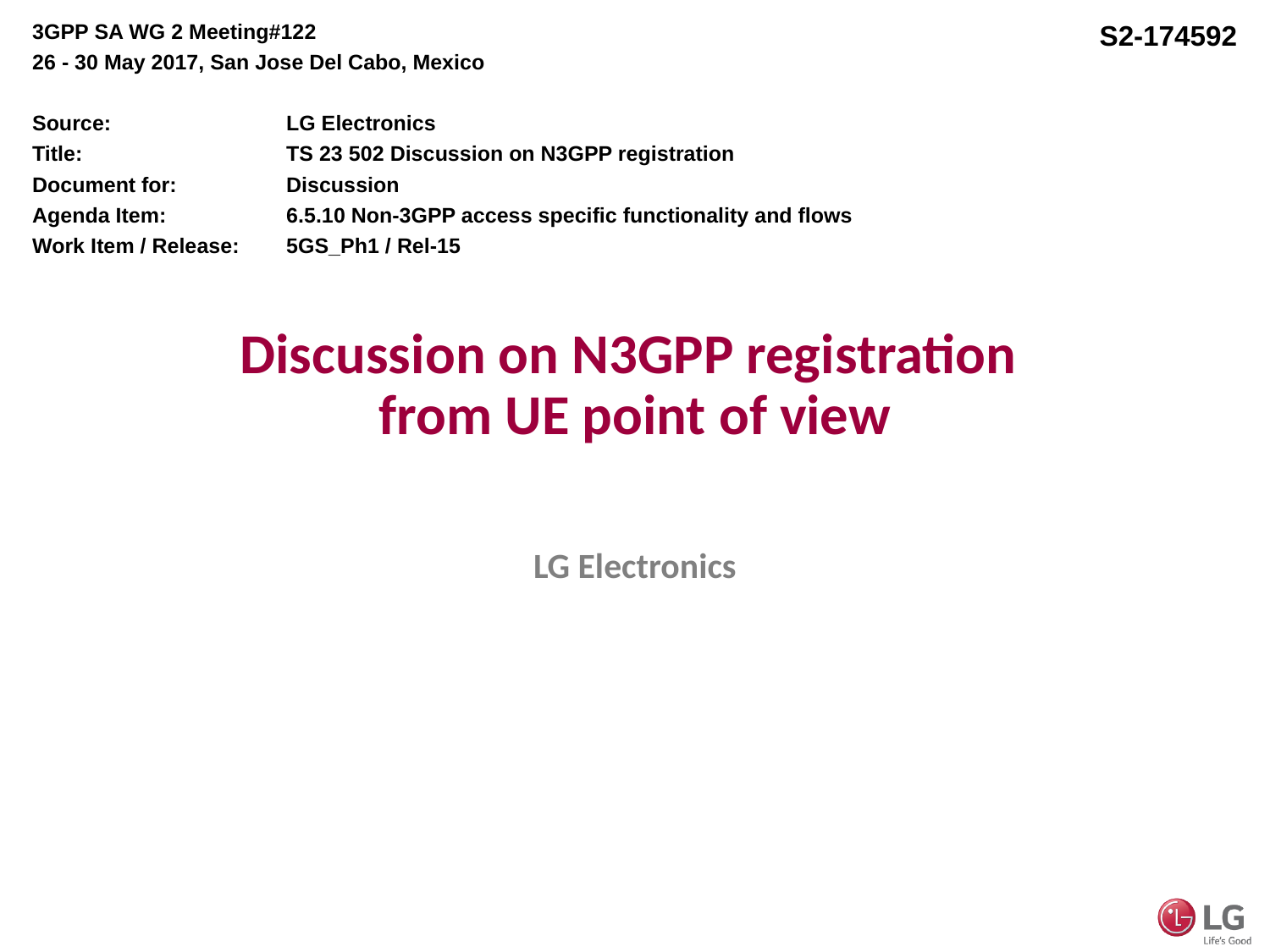

3GPP SA WG 2 Meeting#122
26 - 30 May 2017, San Jose Del Cabo, Mexico

Source:		LG Electronics
Title:		TS 23 502 Discussion on N3GPP registration
Document for:	Discussion
Agenda Item:	6.5.10 Non-3GPP access specific functionality and flows
Work Item / Release:	5GS_Ph1 / Rel-15
S2-174592
# Discussion on N3GPP registration from UE point of view
LG Electronics